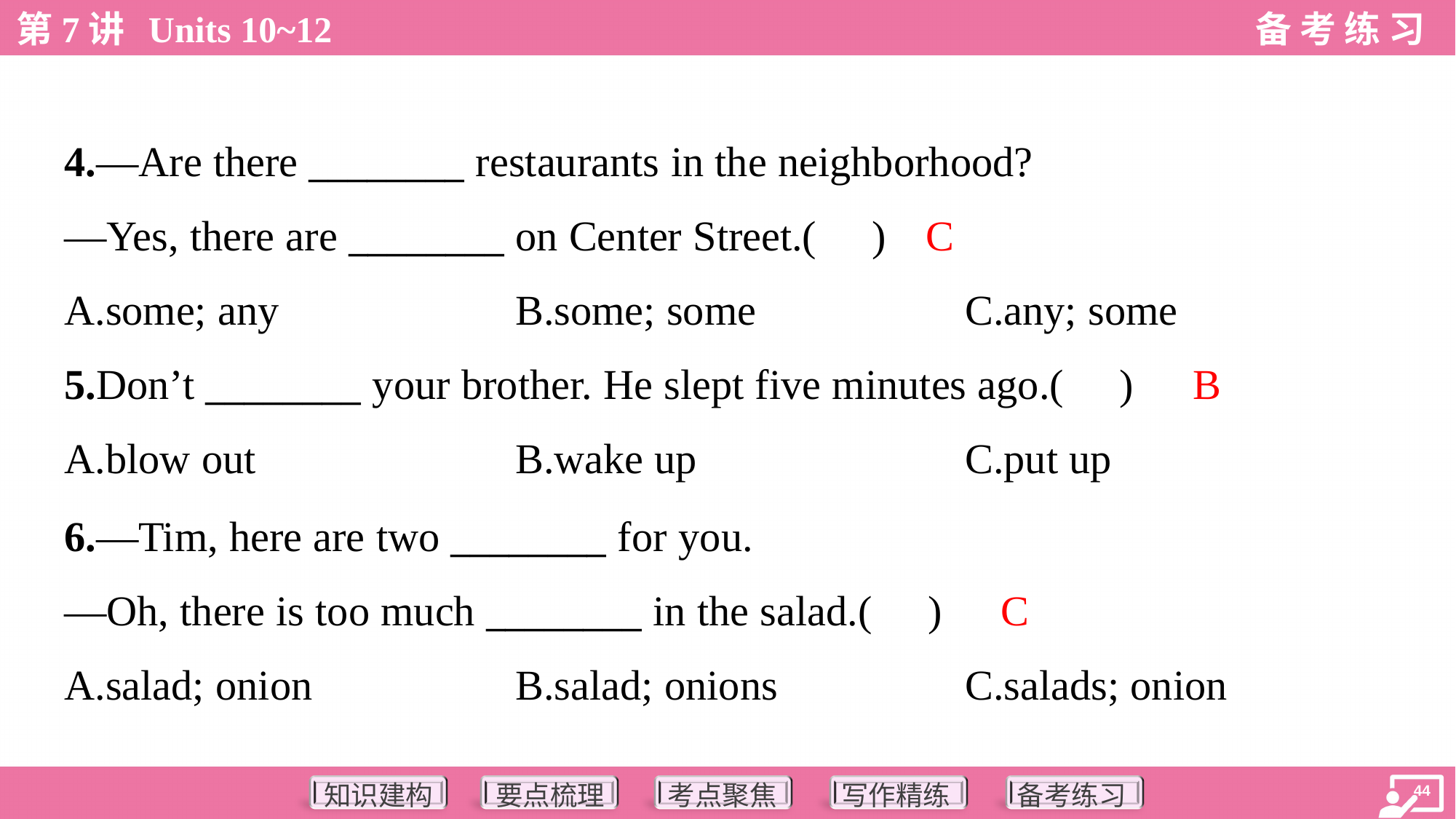

4.—Are there ________ restaurants in the neighborhood?
—Yes, there are ________ on Center Street.(     )
C
A.some; any	B.some; some	C.any; some
B
5.Don’t ________ your brother. He slept five minutes ago.(     )
A.blow out	B.wake up	C.put up
6.—Tim, here are two ________ for you.
—Oh, there is too much ________ in the salad.(     )
C
A.salad; onion	B.salad; onions	C.salads; onion